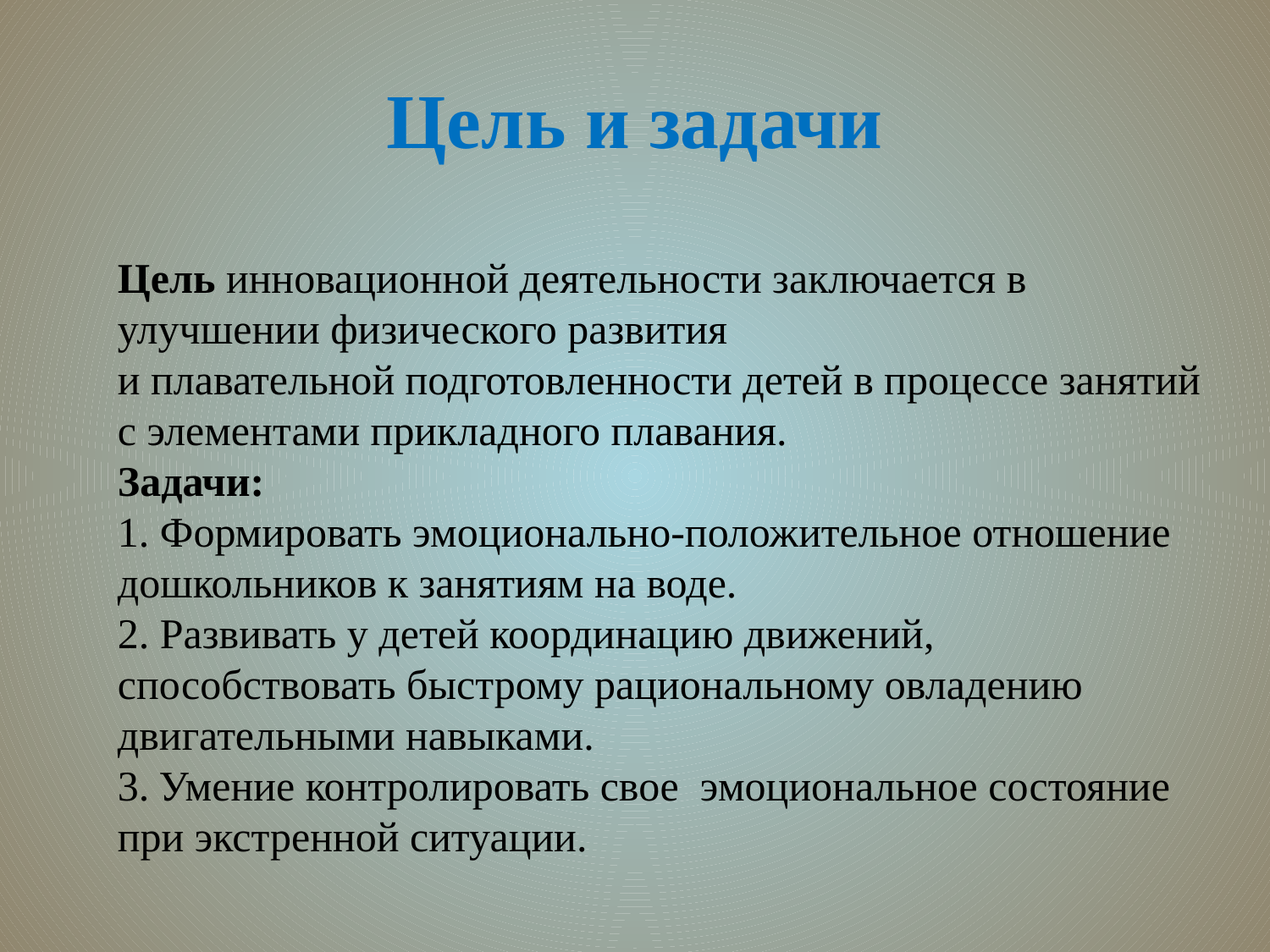

# Цель и задачи
Цель инновационной деятельности заключается в улучшении физического развития и плавательной подготовленности детей в процессе занятий с элементами прикладного плавания.
Задачи:
1. Формировать эмоционально-положительное отношение дошкольников к занятиям на воде.
2. Развивать у детей координацию движений, способствовать быстрому рациональному овладению двигательными навыками.
3. Умение контролировать свое  эмоциональное состояние при экстренной ситуации.